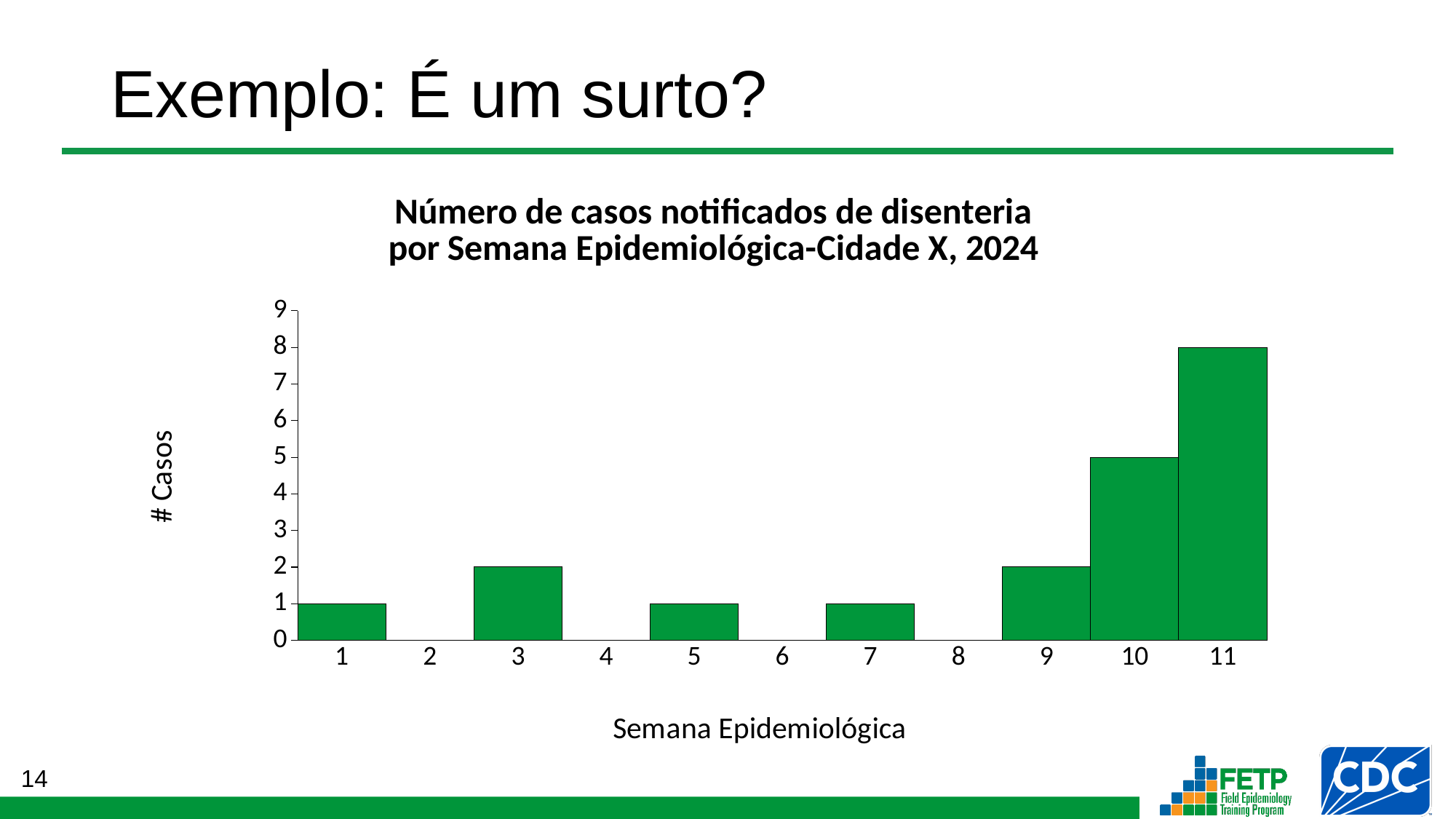

# Exemplo: É um surto?

### Chart: Número de casos notificados de disenteria por Semana Epidemiológica-Cidade X, 2024

| Category |  |
|---|---|
| 1 | 1.0 |
| 2 | 0.0 |
| 3 | 2.0 |
| 4 | 0.0 |
| 5 | 1.0 |
| 6 | 0.0 |
| 7 | 1.0 |
| 8 | 0.0 |
| 9 | 2.0 |
| 10 | 5.0 |
| 11 | 8.0 |